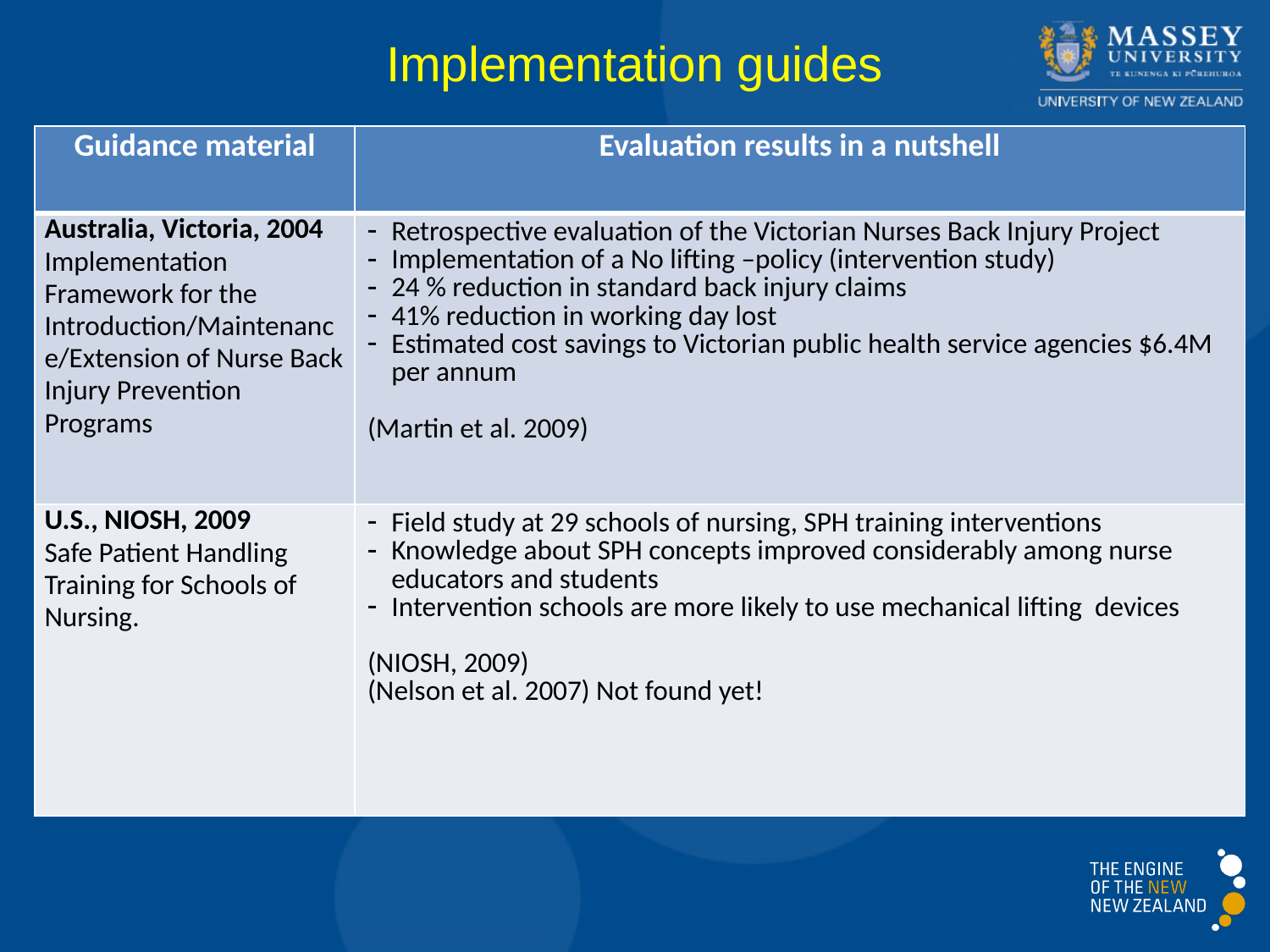

Implementation guides
| Guidance material | Evaluation results in a nutshell |
| --- | --- |
| Australia, Victoria, 2004 Implementation Framework for the Introduction/Maintenance/Extension of Nurse Back Injury Prevention Programs | Retrospective evaluation of the Victorian Nurses Back Injury Project Implementation of a No lifting –policy (intervention study) 24 % reduction in standard back injury claims 41% reduction in working day lost Estimated cost savings to Victorian public health service agencies $6.4M per annum (Martin et al. 2009) |
| U.S., NIOSH, 2009 Safe Patient Handling Training for Schools of Nursing. | Field study at 29 schools of nursing, SPH training interventions Knowledge about SPH concepts improved considerably among nurse educators and students Intervention schools are more likely to use mechanical lifting devices (NIOSH, 2009) (Nelson et al. 2007) Not found yet! |